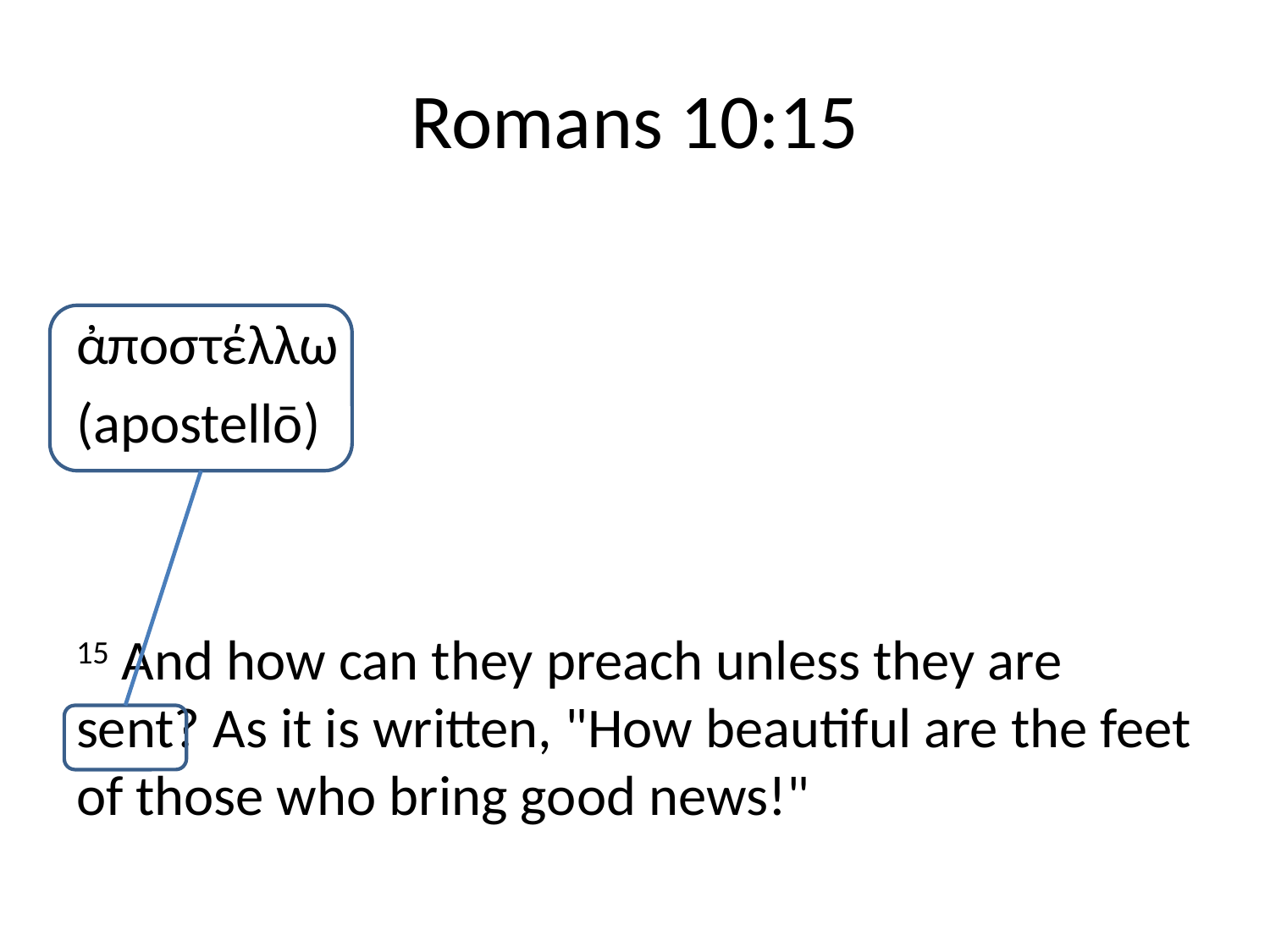

# Romans 10:15

ἀποστέλλω
(apostellō)

15 And how can they preach unless they are sent? As it is written, "How beautiful are the feet of those who bring good news!"